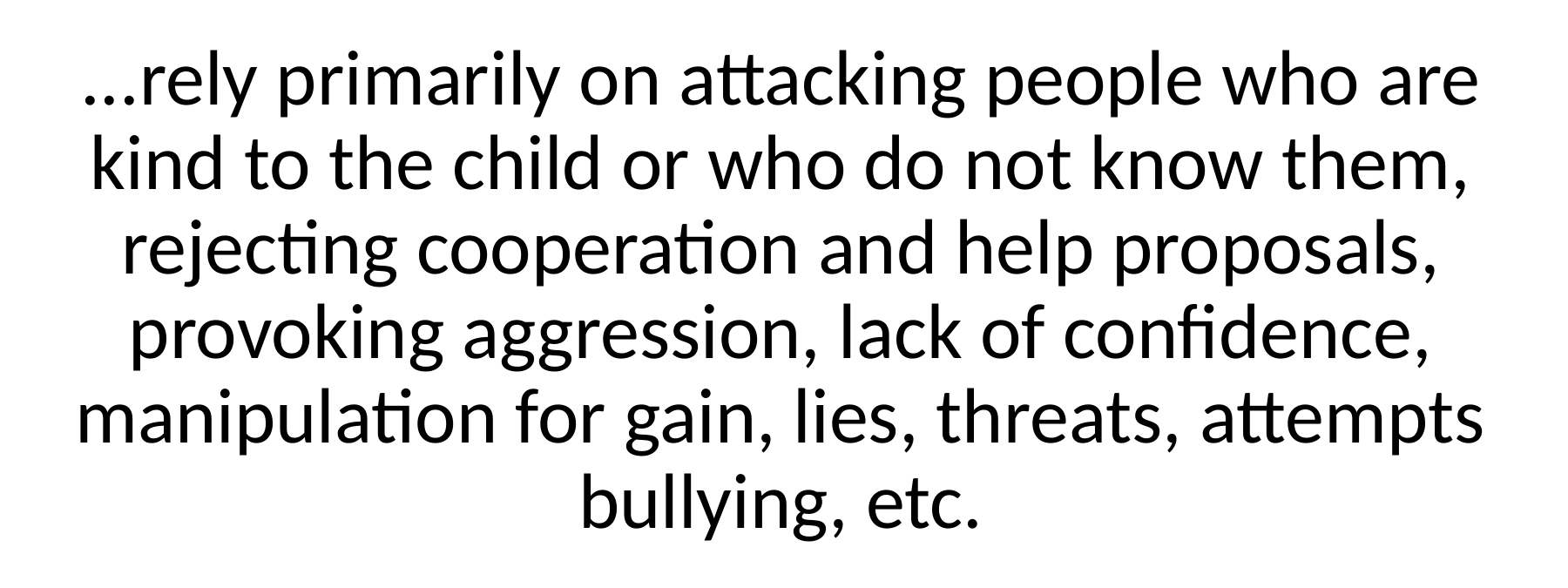

...rely primarily on attacking people who are kind to the child or who do not know them, rejecting cooperation and help proposals, provoking aggression, lack of confidence, manipulation for gain, lies, threats, attempts bullying, etc.